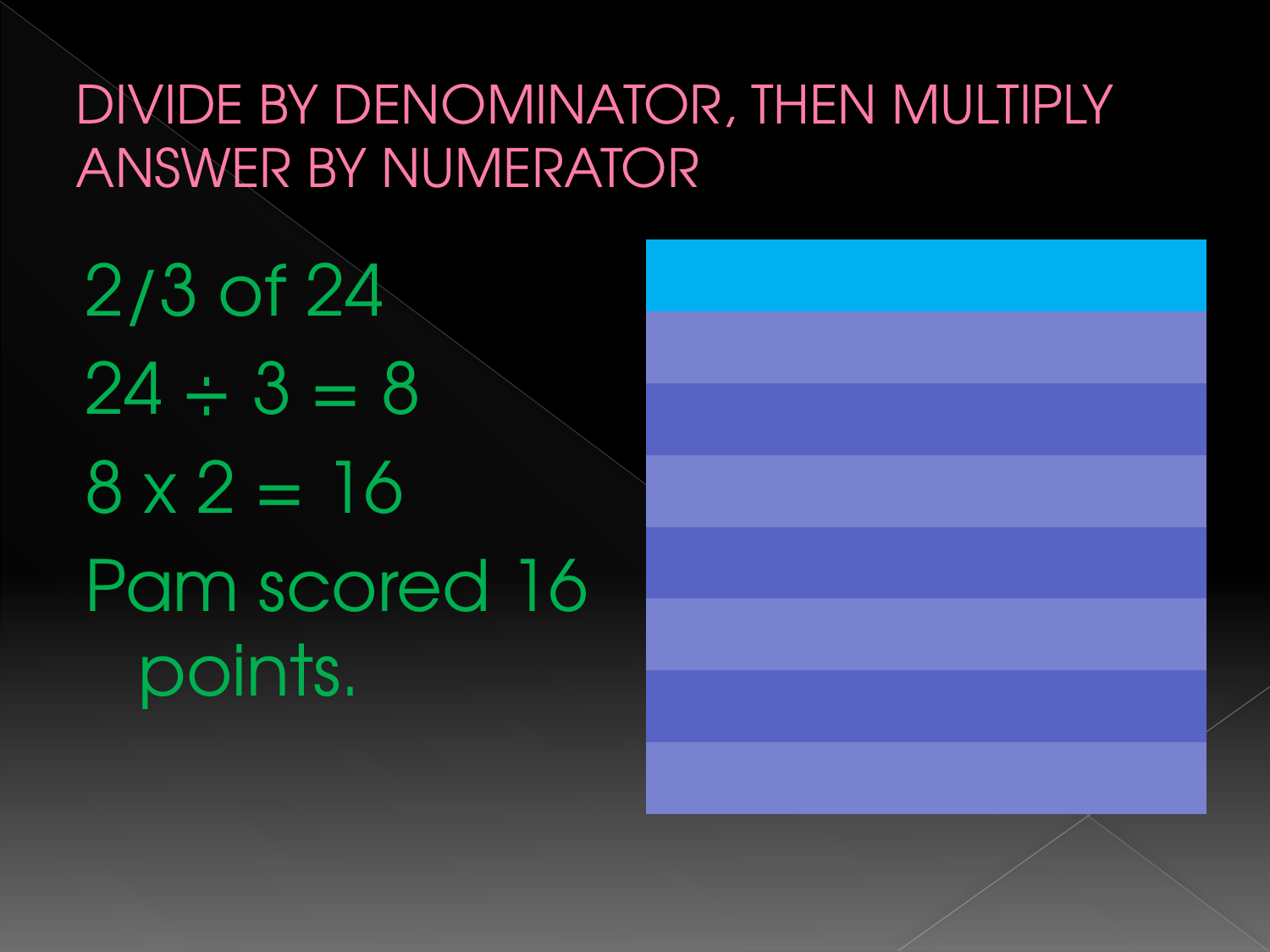

# DIVIDE BY DENOMINATOR, THEN MULTIPLY ANSWER BY NUMERATOR
2/3 of 24
24 ÷ 3 = 8
8 x 2 = 16
Pam scored 16 points.
|  |  |  |
| --- | --- | --- |
|  |  |  |
|  |  |  |
|  |  |  |
|  |  |  |
|  |  |  |
|  |  |  |
|  |  |  |